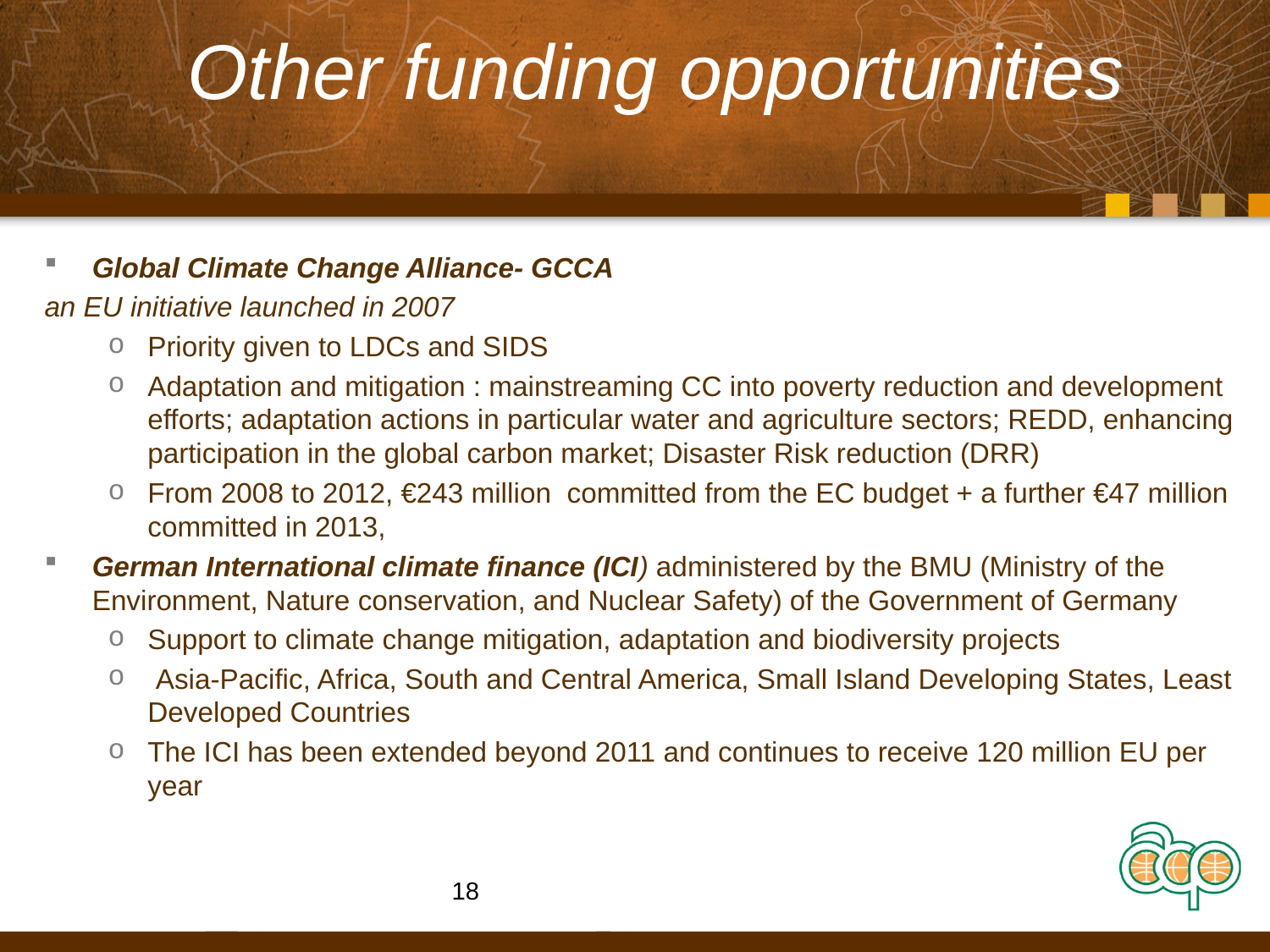

# Other funding opportunities
Global Climate Change Alliance- GCCA
an EU initiative launched in 2007
Priority given to LDCs and SIDS
Adaptation and mitigation : mainstreaming CC into poverty reduction and development efforts; adaptation actions in particular water and agriculture sectors; REDD, enhancing participation in the global carbon market; Disaster Risk reduction (DRR)
From 2008 to 2012, €243 million  committed from the EC budget + a further €47 million committed in 2013,
German International climate finance (ICI) administered by the BMU (Ministry of the Environment, Nature conservation, and Nuclear Safety) of the Government of Germany
Support to climate change mitigation, adaptation and biodiversity projects
 Asia-Pacific, Africa, South and Central America, Small Island Developing States, Least Developed Countries
The ICI has been extended beyond 2011 and continues to receive 120 million EU per year
18